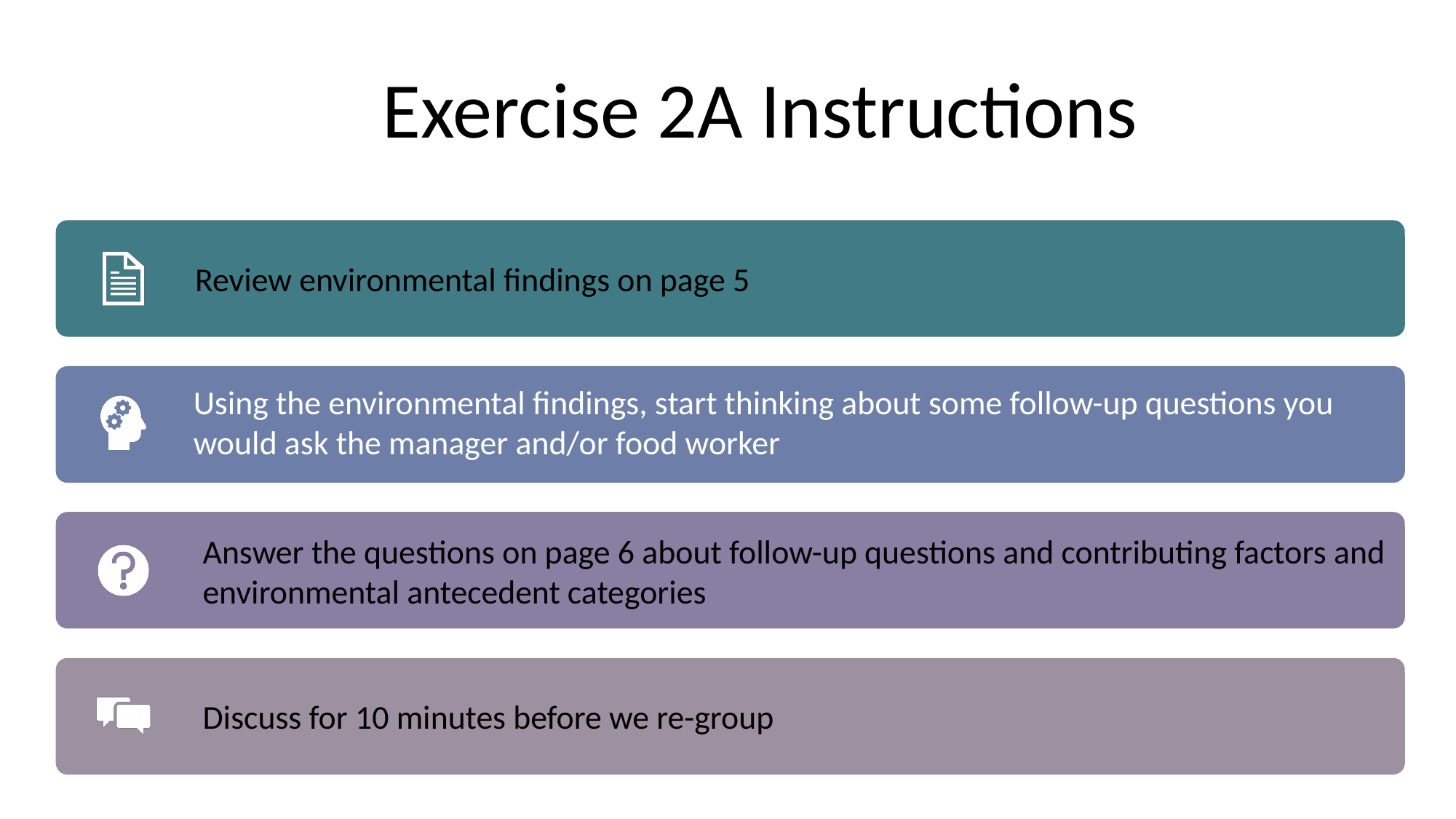

# Exercise 2A Instructions

Review environmental findings on page 5
Answer the questions on page 6 about follow-up questions and contributing factors and environmental antecedent categories
Discuss for 10 minutes before we re-group
Using the environmental findings, start thinking about some follow-up questions you would ask the manager and/or food worker